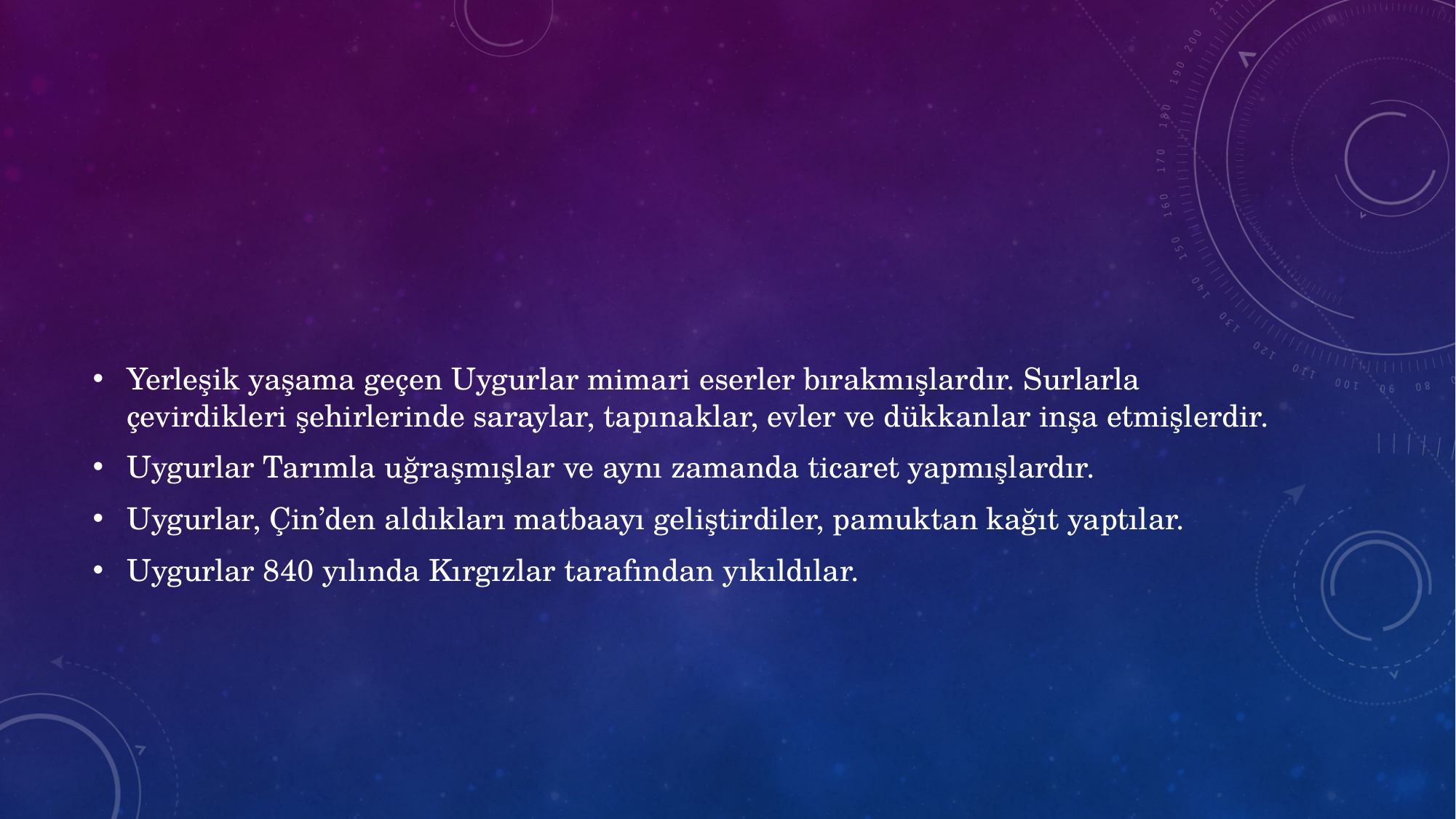

Yerleşik yaşama geçen Uygurlar mimari eserler bırakmışlardır. Surlarla çevirdikleri şehirlerinde saraylar, tapınaklar, evler ve dükkanlar inşa etmişlerdir.
Uygurlar Tarımla uğraşmışlar ve aynı zamanda ticaret yapmışlardır.
Uygurlar, Çin’den aldıkları matbaayı geliştirdiler, pamuktan kağıt yaptılar.
Uygurlar 840 yılında Kırgızlar tarafından yıkıldılar.